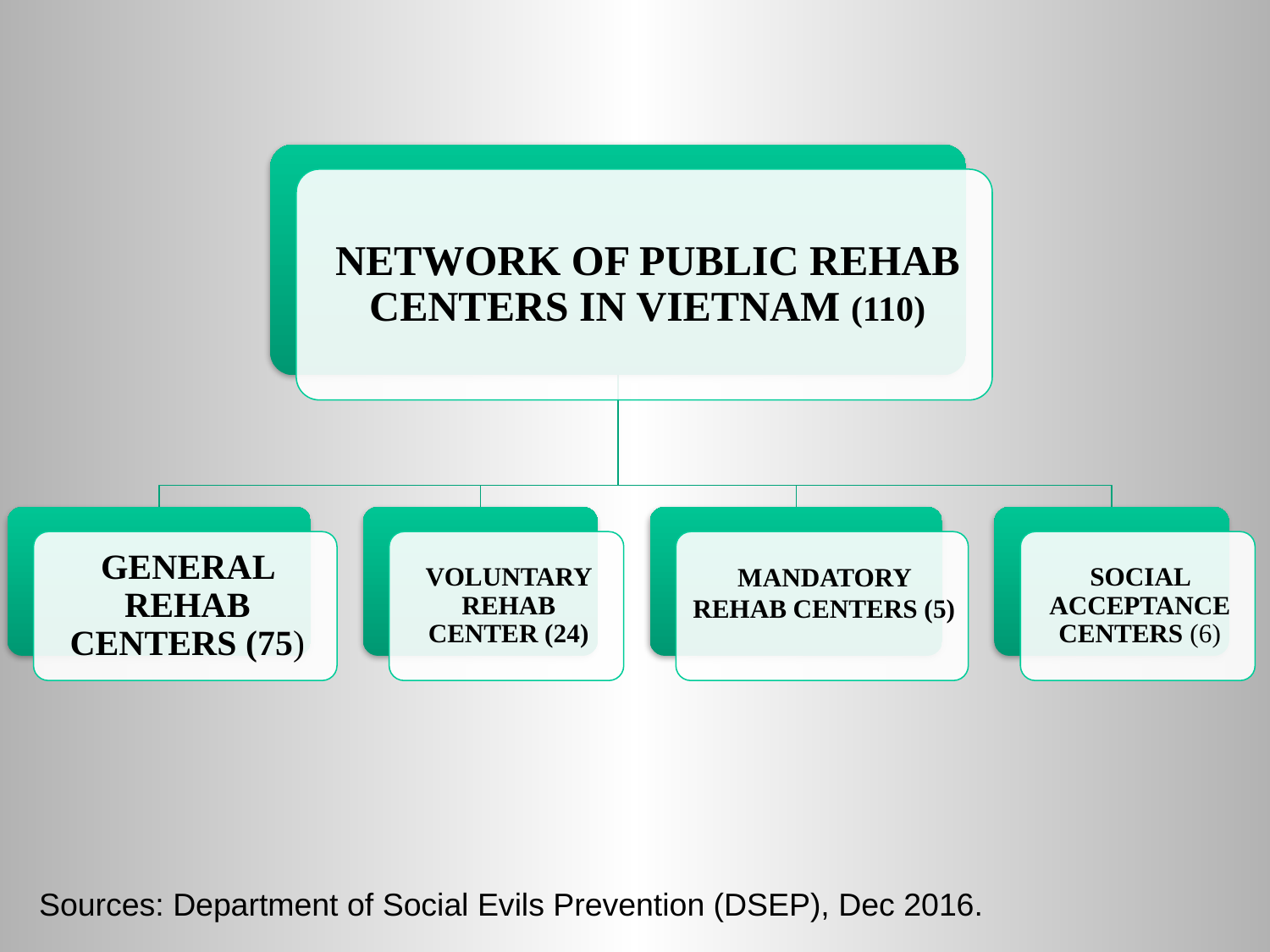

NETWORK OF PUBLIC REHAB CENTERS IN VIETNAM (110)
GENERAL REHAB CENTERS (75)
VOLUNTARY REHAB CENTER (24)
MANDATORY REHAB CENTERS (5)

SOCIAL ACCEPTANCE CENTERS (6)
Sources: Department of Social Evils Prevention (DSEP), Dec 2016.